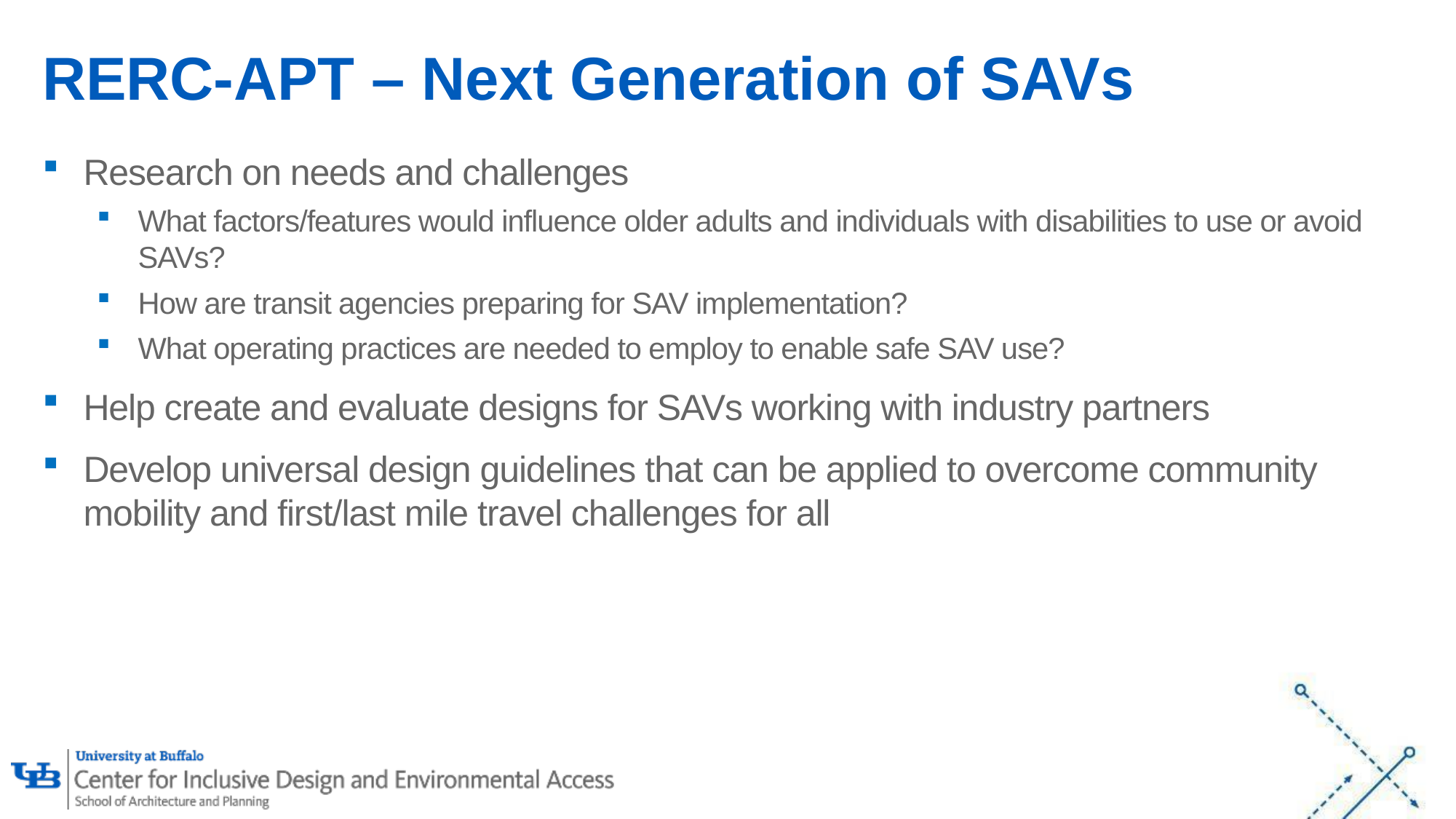

RERC-APT – Next Generation of SAVs
Research on needs and challenges
What factors/features would influence older adults and individuals with disabilities to use or avoid SAVs?
How are transit agencies preparing for SAV implementation?
What operating practices are needed to employ to enable safe SAV use?
Help create and evaluate designs for SAVs working with industry partners
Develop universal design guidelines that can be applied to overcome community mobility and first/last mile travel challenges for all